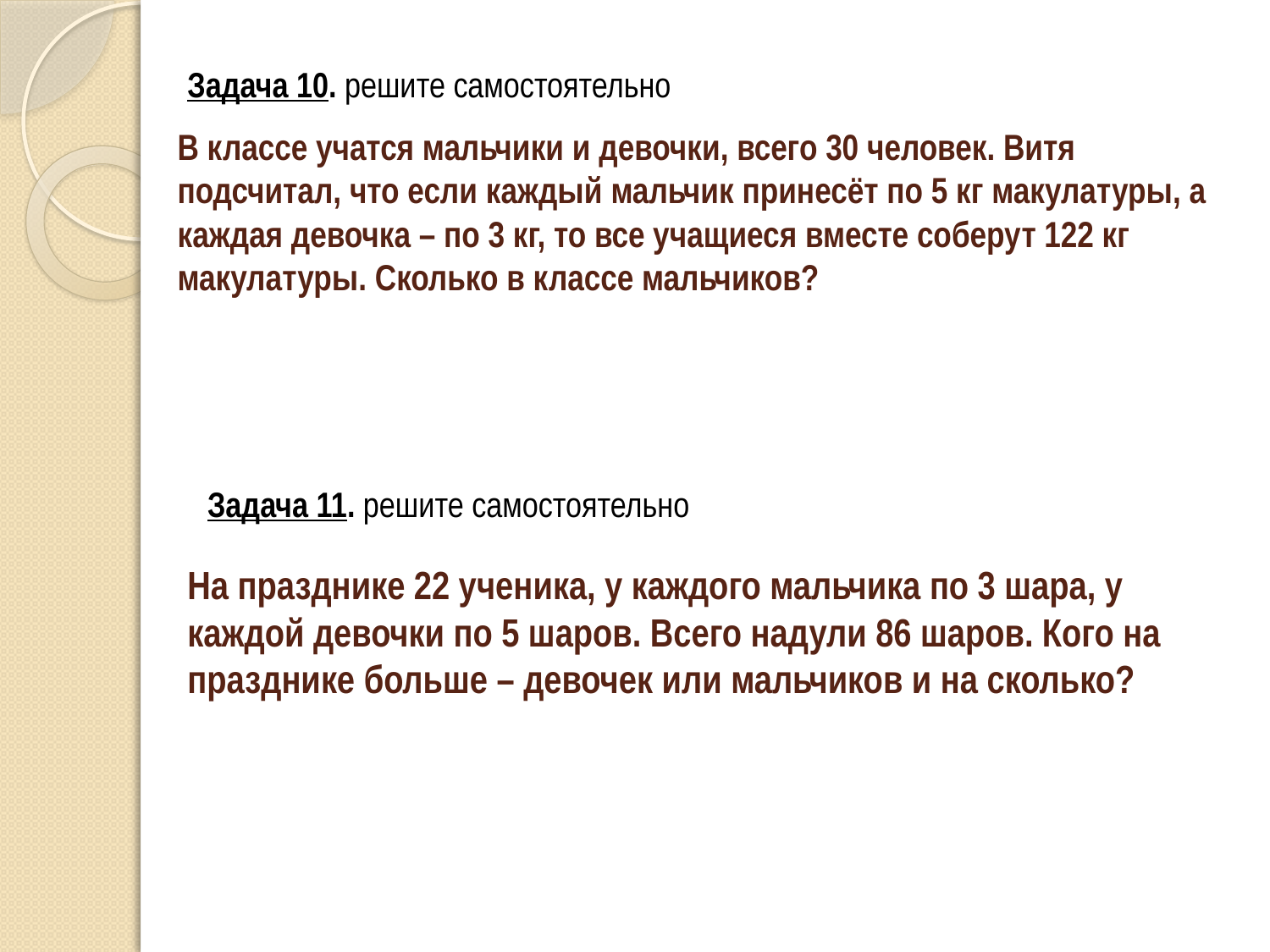

Задача 10. решите самостоятельно
# В классе учатся мальчики и девочки, всего 30 человек. Витя подсчитал, что если каждый мальчик принесёт по 5 кг макулатуры, а каждая девочка – по 3 кг, то все учащиеся вместе соберут 122 кг макулатуры. Сколько в классе мальчиков?
Задача 11. решите самостоятельно
На празднике 22 ученика, у каждого мальчика по 3 шара, у каждой девочки по 5 шаров. Всего надули 86 шаров. Кого на празднике больше – девочек или мальчиков и на сколько?